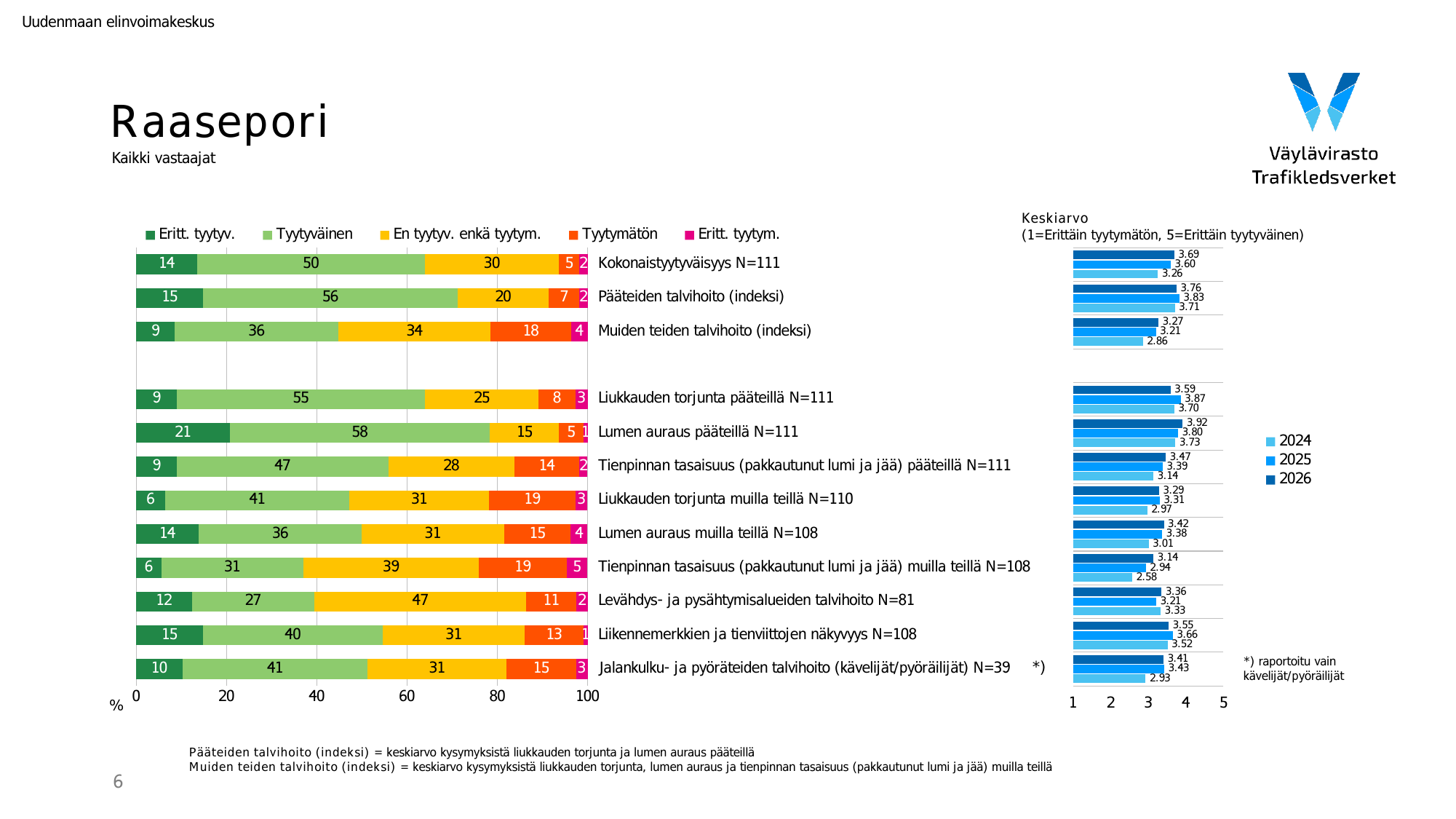

Uudenmaan elinvoimakeskus
# Raasepori
Kaikki vastaajat
Keskiarvo
(1=Erittäin tyytymätön, 5=Erittäin tyytyväinen)

### Chart

| Category | Eritt. tyytyv. | Tyytyväinen | En tyytyv. enkä tyytym. | Tyytymätön | Eritt. tyytym. |
|---|---|---|---|---|---|
| Kokonaistyytyväisyys N=111 | 13.513513513513514 | 50.45045045045045 | 29.72972972972973 | 4.504504504504505 | 1.8018018018018018 |
| Pääteiden talvihoito (indeksi) | 14.864864864864865 | 56.306306306306304 | 20.27027027027027 | 6.756756756756757 | 1.8018018018018018 |
| Muiden teiden talvihoito (indeksi) | 8.588957055214724 | 36.19631901840491 | 33.74233128834356 | 17.791411042944784 | 3.6809815950920246 |
|  | None | None | None | None | None |
| Liukkauden torjunta pääteillä N=111 | 9.00900900900901 | 54.95495495495496 | 25.225225225225223 | 8.108108108108109 | 2.7027027027027026 |
| Lumen auraus pääteillä N=111 | 20.72072072072072 | 57.65765765765766 | 15.315315315315313 | 5.405405405405405 | 0.9009009009009009 |
| Tienpinnan tasaisuus (pakkautunut lumi ja jää) pääteillä N=111 | 9.00900900900901 | 46.846846846846844 | 27.927927927927925 | 14.414414414414415 | 1.8018018018018018 |
| Liukkauden torjunta muilla teillä N=110 | 6.363636363636363 | 40.909090909090914 | 30.909090909090907 | 19.090909090909093 | 2.727272727272727 |
| Lumen auraus muilla teillä N=108 | 13.88888888888889 | 36.11111111111111 | 31.48148148148148 | 14.814814814814813 | 3.7037037037037033 |
| Tienpinnan tasaisuus (pakkautunut lumi ja jää) muilla teillä N=108 | 5.555555555555555 | 31.48148148148148 | 38.88888888888889 | 19.444444444444446 | 4.62962962962963 |
| Levähdys- ja pysähtymisalueiden talvihoito N=81 | 12.345679012345679 | 27.160493827160494 | 46.913580246913575 | 11.11111111111111 | 2.4691358024691357 |
| Liikennemerkkien ja tienviittojen näkyvyys N=108 | 14.814814814814813 | 39.81481481481482 | 31.48148148148148 | 12.962962962962962 | 0.9259259259259258 |
| Jalankulku- ja pyöräteiden talvihoito (kävelijät/pyöräilijät) N=39 | 10.256410256410255 | 41.02564102564102 | 30.76923076923077 | 15.384615384615385 | 2.564102564102564 |

### Chart

| Category | 2026 | 2025 | 2024 |
|---|---|---|---|
*) raportoitu vain
kävelijät/pyöräilijät
*)
%
Pääteiden talvihoito (indeksi) = keskiarvo kysymyksistä liukkauden torjunta ja lumen auraus pääteillä
Muiden teiden talvihoito (indeksi) = keskiarvo kysymyksistä liukkauden torjunta, lumen auraus ja tienpinnan tasaisuus (pakkautunut lumi ja jää) muilla teillä

6